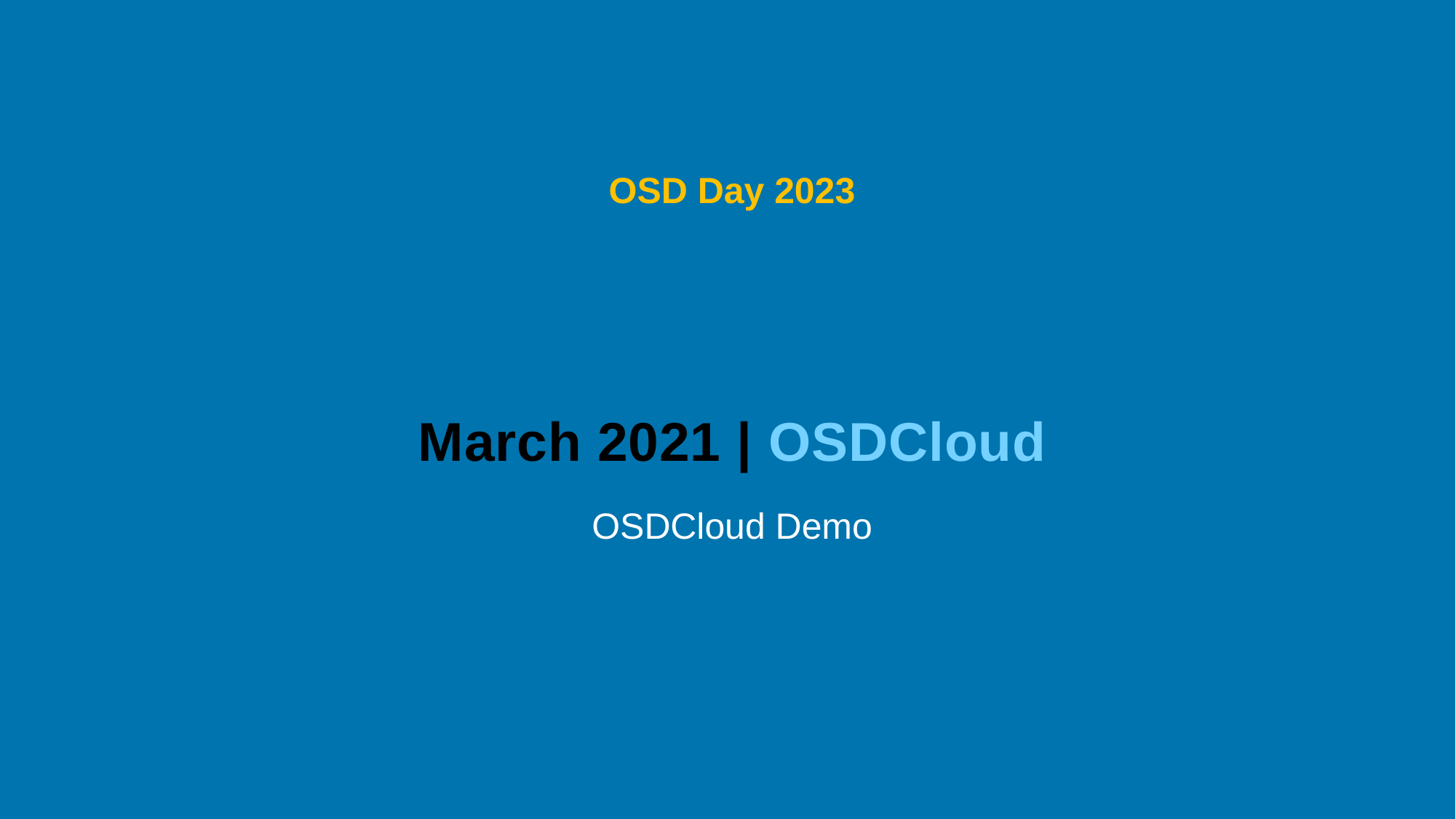

OSD Day 2023
# March 2021 | OSDCloud
OSDCloud Demo